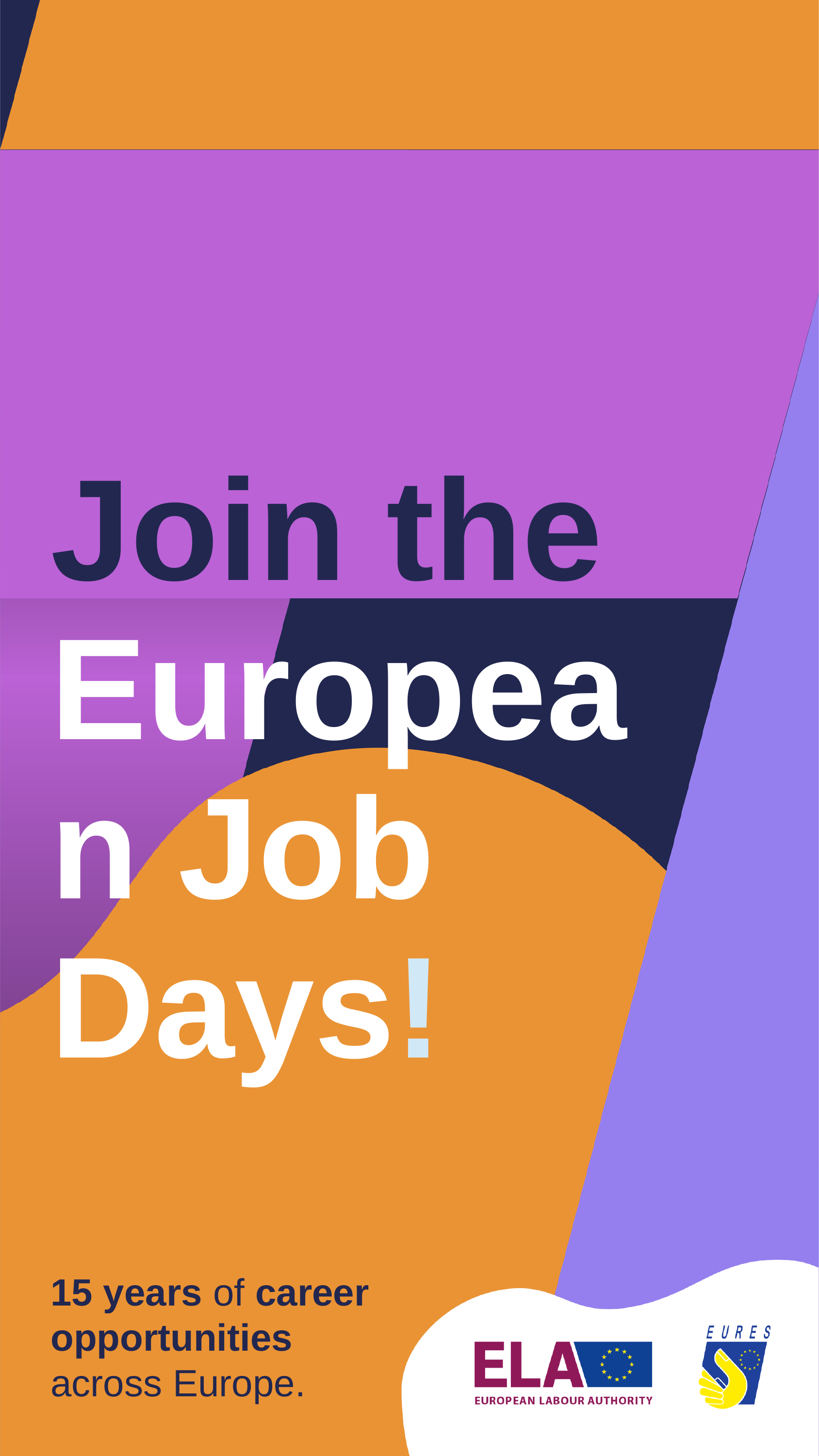

Join the European Job Days!

15 years of career opportunities across Europe.